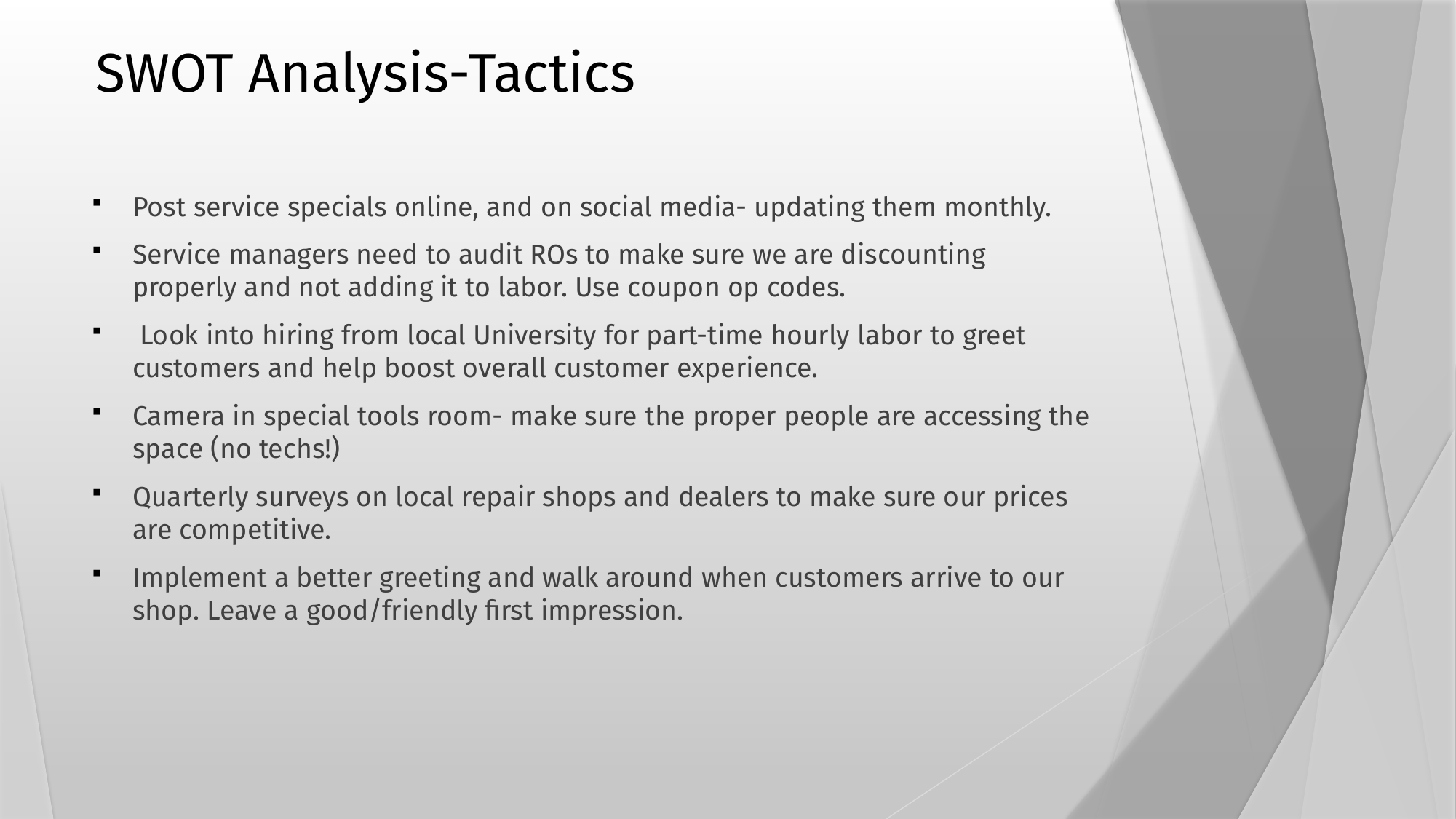

# SWOT Analysis-Tactics

Post service specials online, and on social media- updating them monthly.
Service managers need to audit ROs to make sure we are discounting properly and not adding it to labor. Use coupon op codes.
 Look into hiring from local University for part-time hourly labor to greet customers and help boost overall customer experience.
Camera in special tools room- make sure the proper people are accessing the space (no techs!)
Quarterly surveys on local repair shops and dealers to make sure our prices are competitive.
Implement a better greeting and walk around when customers arrive to our shop. Leave a good/friendly first impression.